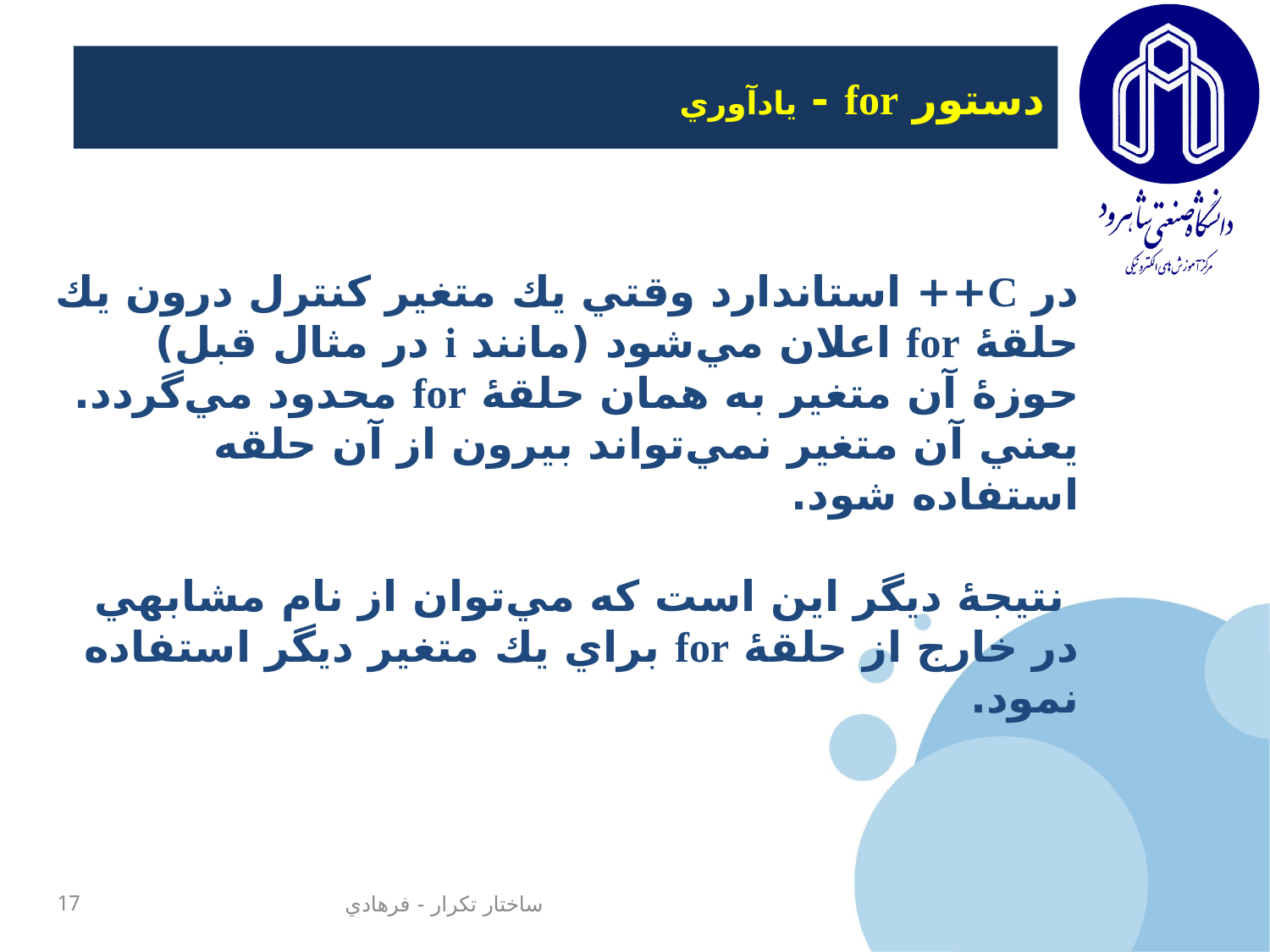

# دستور for - يادآوري
در C++ استاندارد وقتي يك متغير كنترل درون يك حلقۀ for اعلان مي‌شود (مانند i در مثال قبل) حوزۀ آن متغير به همان حلقۀ for محدود مي‌گردد. يعني آن متغير نمي‌تواند بيرون از آن حلقه استفاده شود.

 نتيجۀ ديگر اين است که مي‌توان از نام مشابهي در خارج از حلقۀ for براي يك متغير ديگر استفاده نمود.
17
ساختار تکرار - فرهادي